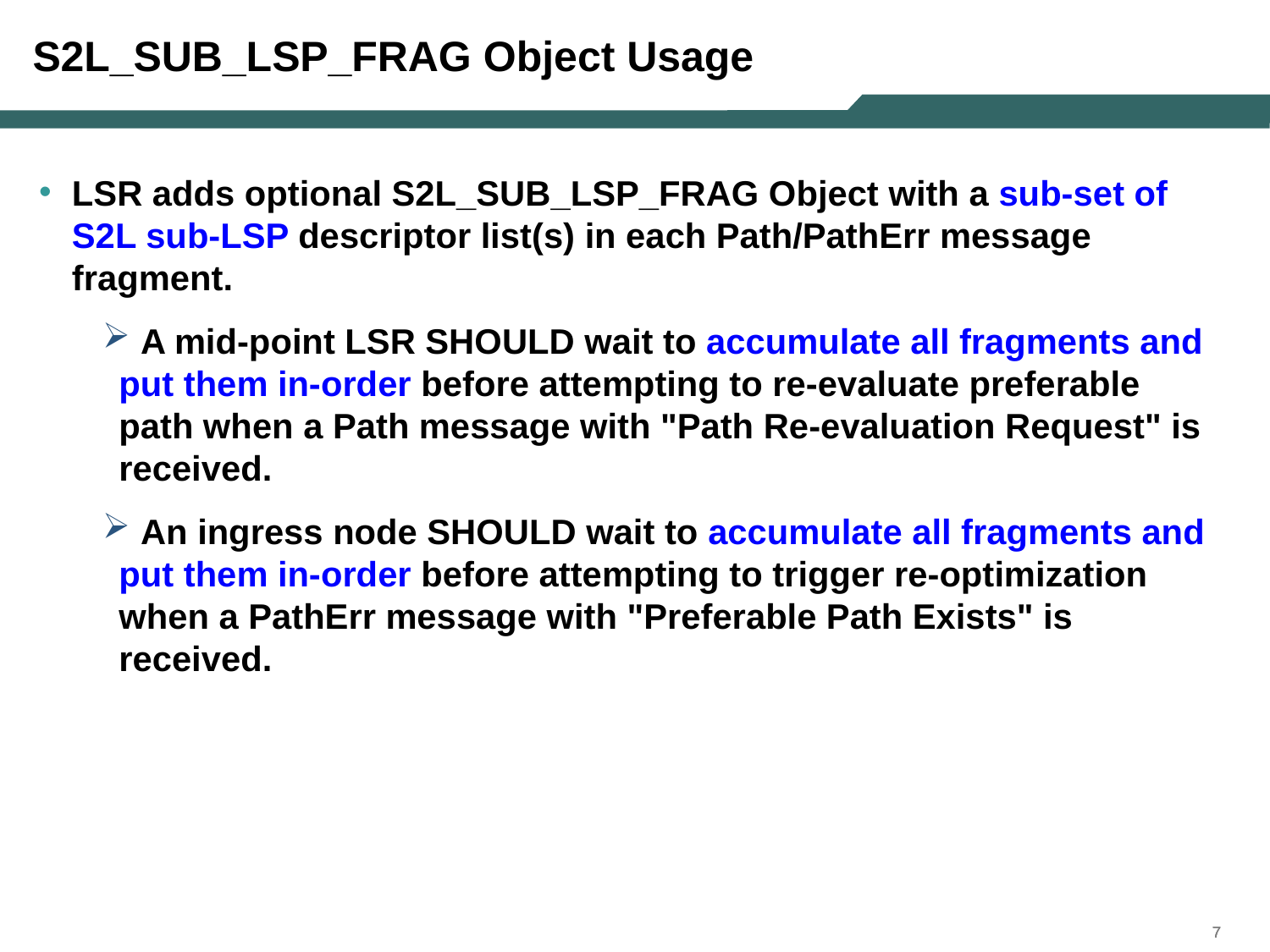

# S2L_SUB_LSP_FRAG Object Usage
LSR adds optional S2L_SUB_LSP_FRAG Object with a sub-set of S2L sub-LSP descriptor list(s) in each Path/PathErr message fragment.
 A mid-point LSR SHOULD wait to accumulate all fragments and put them in-order before attempting to re-evaluate preferable path when a Path message with "Path Re-evaluation Request" is received.
 An ingress node SHOULD wait to accumulate all fragments and put them in-order before attempting to trigger re-optimization when a PathErr message with "Preferable Path Exists" is received.